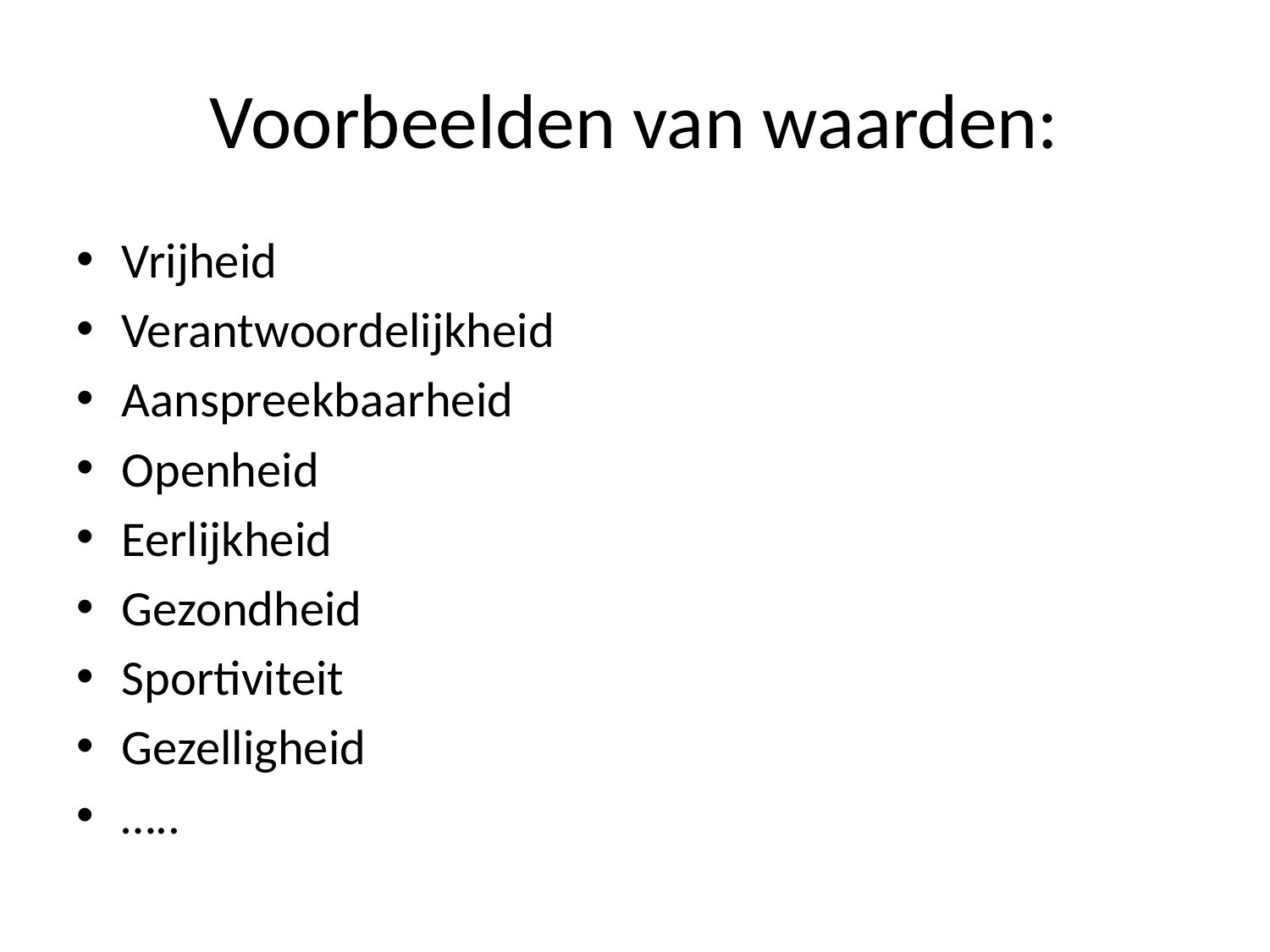

# Voorbeelden van waarden:
Vrijheid
Verantwoordelijkheid
Aanspreekbaarheid
Openheid
Eerlijkheid
Gezondheid
Sportiviteit
Gezelligheid
…..